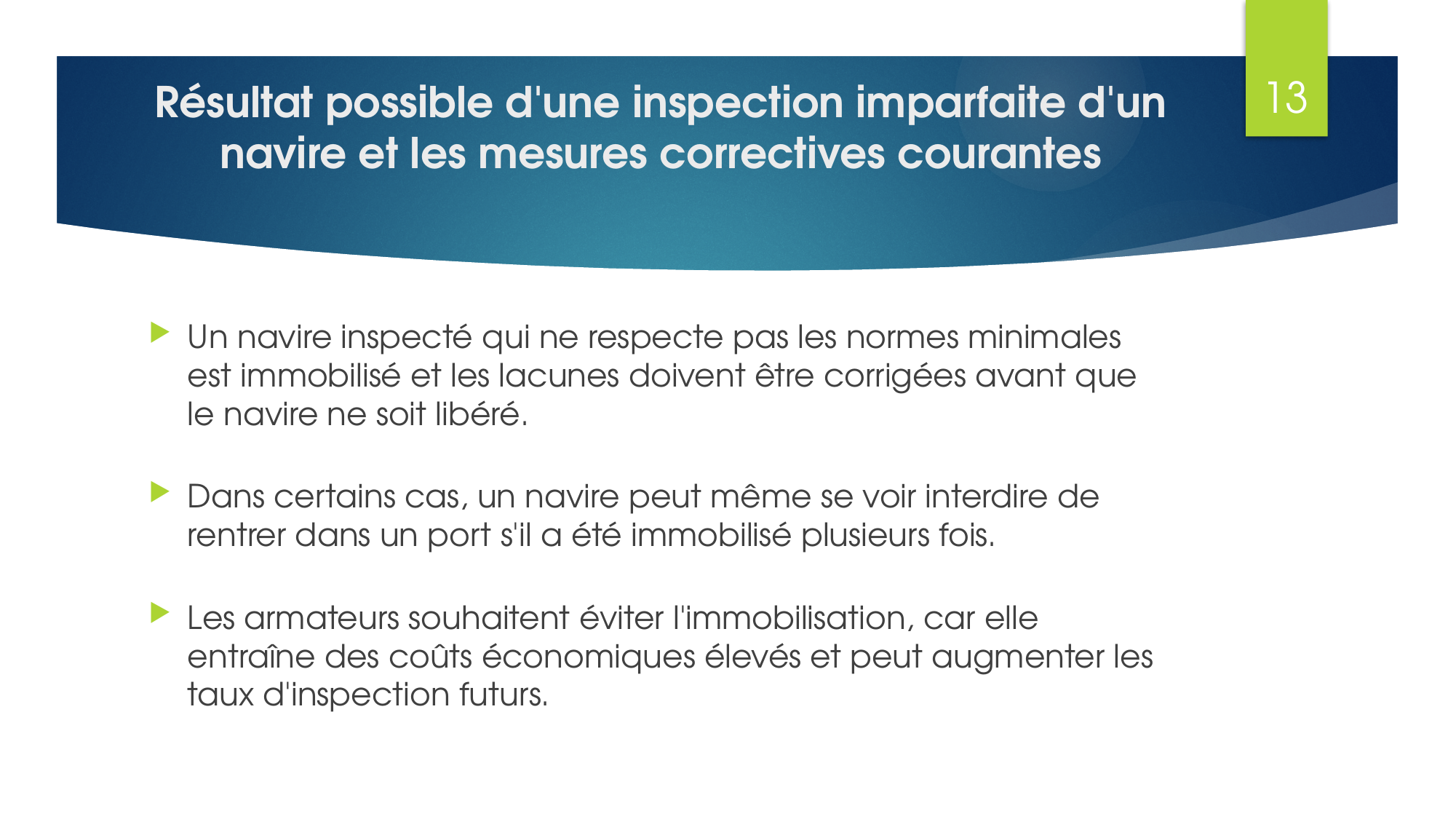

13
# Résultat possible d'une inspection imparfaite d'un navire et les mesures correctives courantes
Un navire inspecté qui ne respecte pas les normes minimales est immobilisé et les lacunes doivent être corrigées avant que le navire ne soit libéré.

Dans certains cas, un navire peut même se voir interdire de rentrer dans un port s'il a été immobilisé plusieurs fois.

Les armateurs souhaitent éviter l'immobilisation, car elle entraîne des coûts économiques élevés et peut augmenter les taux d'inspection futurs.